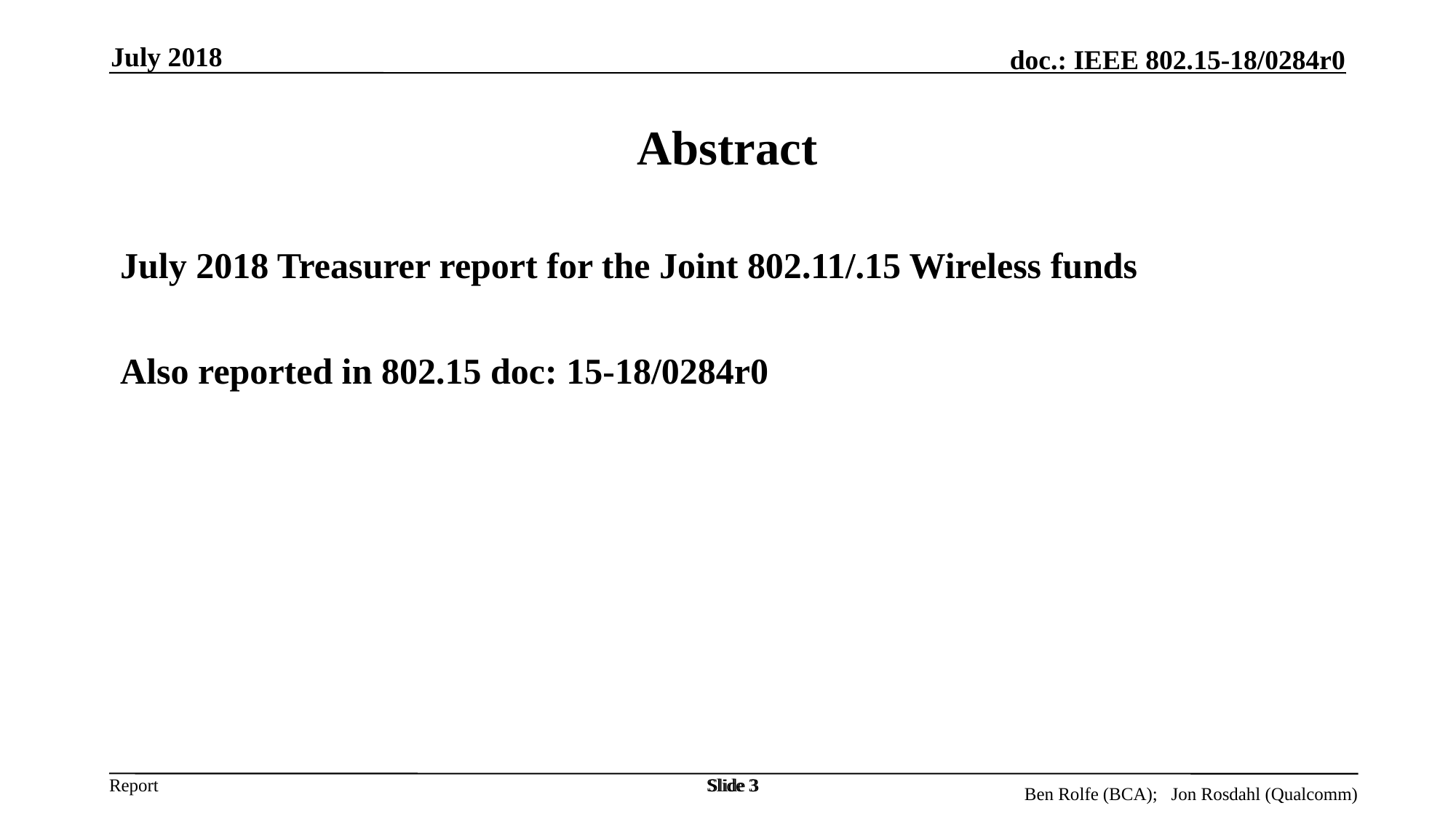

July 2018
# Abstract
July 2018 Treasurer report for the Joint 802.11/.15 Wireless funds

Also reported in 802.15 doc: 15-18/0284r0

Slide 3
Slide 3
Ben Rolfe (BCA);   Jon Rosdahl (Qualcomm)